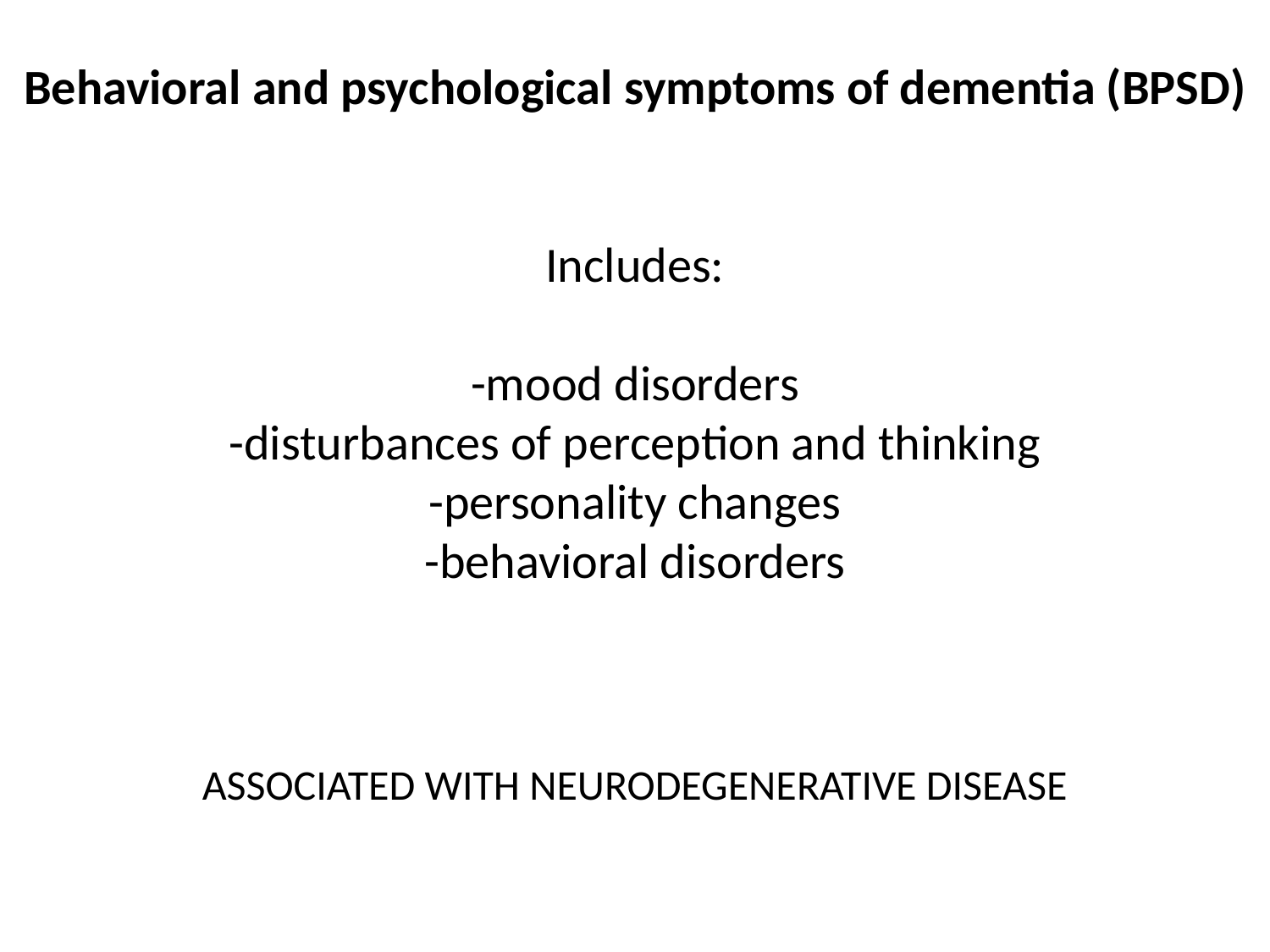

Behavioral and psychological symptoms of dementia (BPSD)

Includes:
-mood disorders
-disturbances of perception and thinking
-personality changes
-behavioral disorders

ASSOCIATED WITH NEURODEGENERATIVE DISEASE